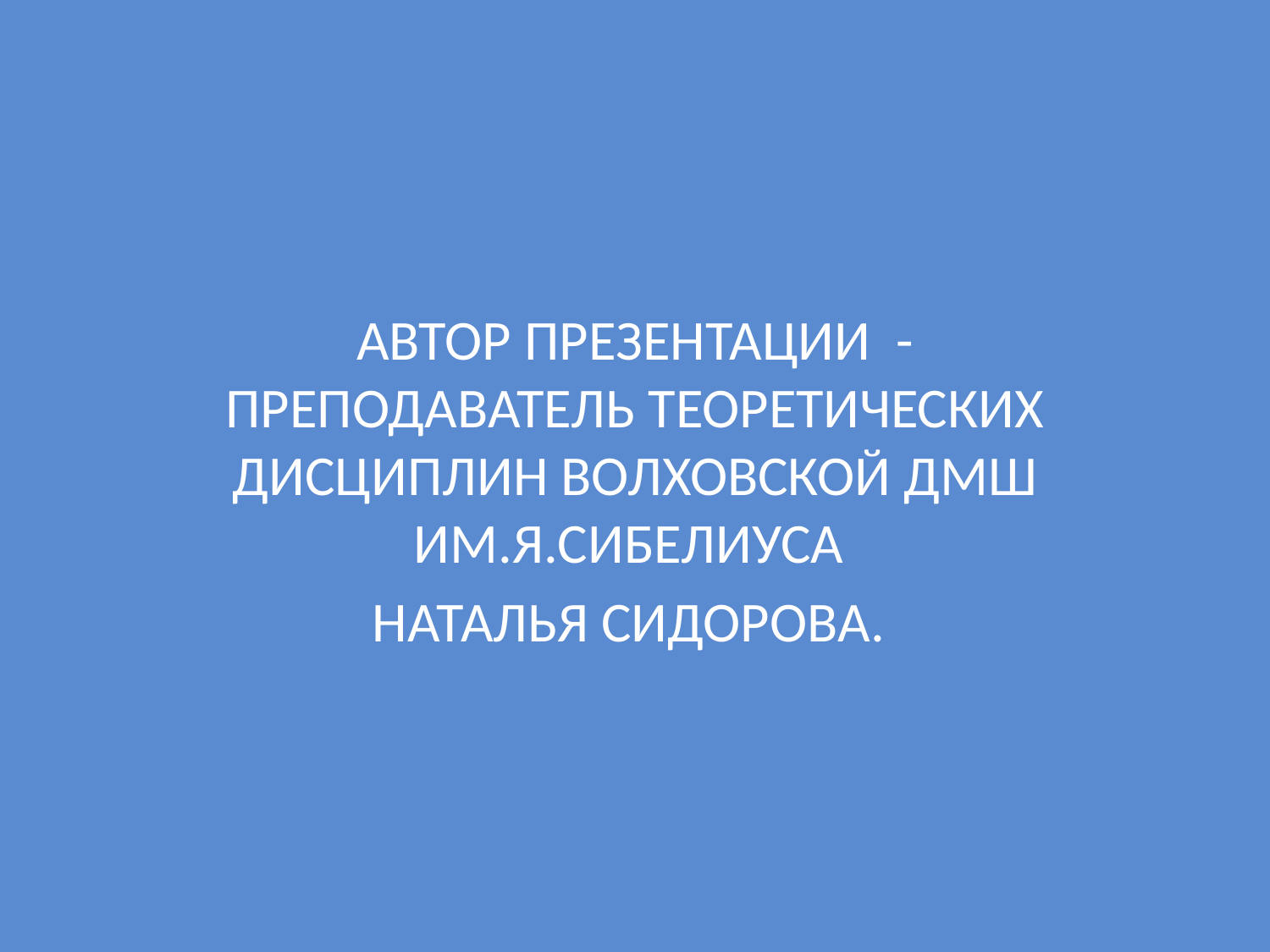

#
АВТОР ПРЕЗЕНТАЦИИ  - ПРЕПОДАВАТЕЛЬ ТЕОРЕТИЧЕСКИХ ДИСЦИПЛИН ВОЛХОВСКОЙ ДМШ ИМ.Я.СИБЕЛИУСА
 НАТАЛЬЯ СИДОРОВА.